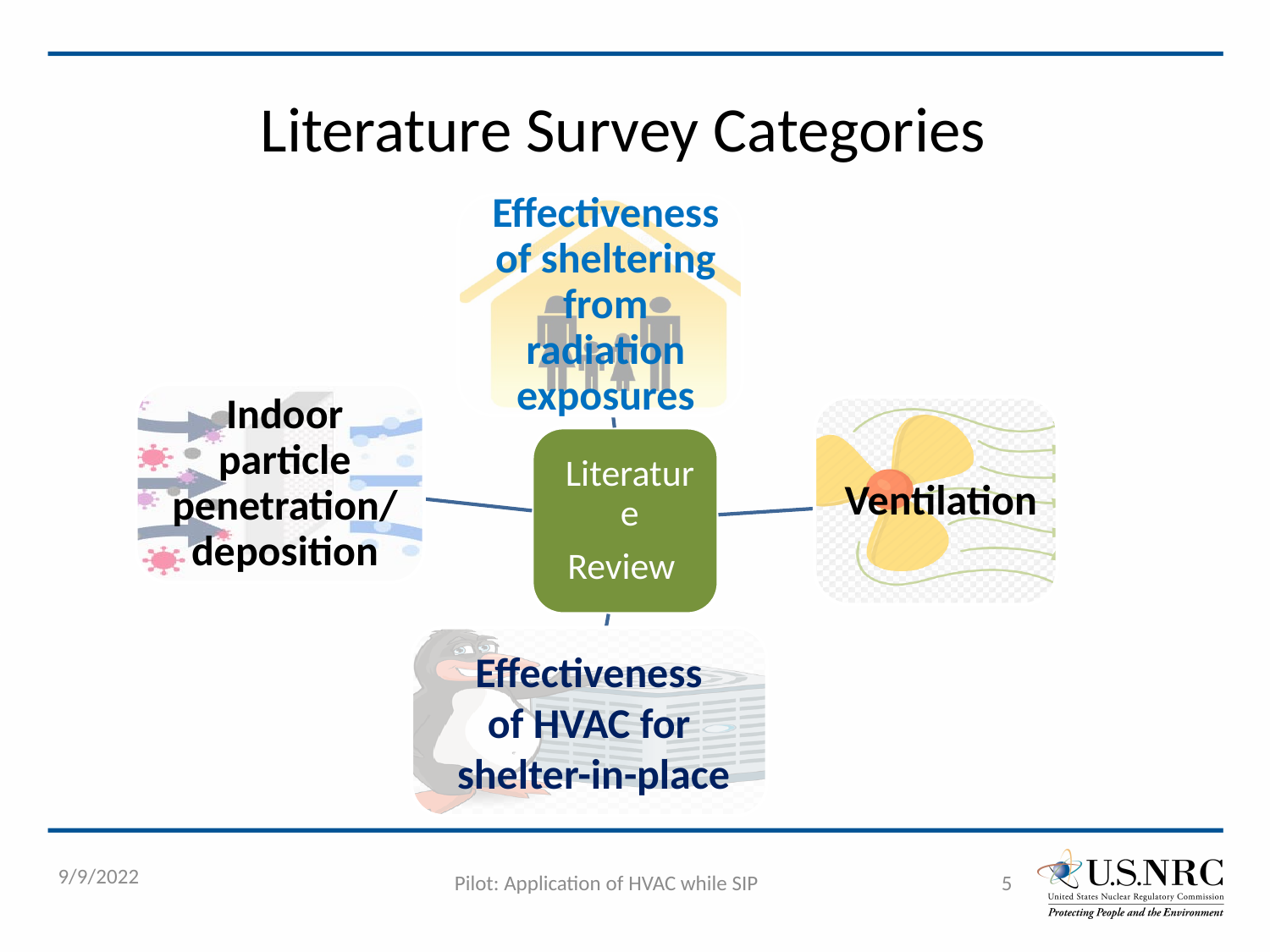

Literature Survey Categories
Literature
Review
Ventilation
Effectiveness
of HVAC for
shelter-in-place
Effectiveness of sheltering from radiation exposures
Indoor particle penetration/ deposition
9/9/2022
Pilot: Application of HVAC while SIP
5